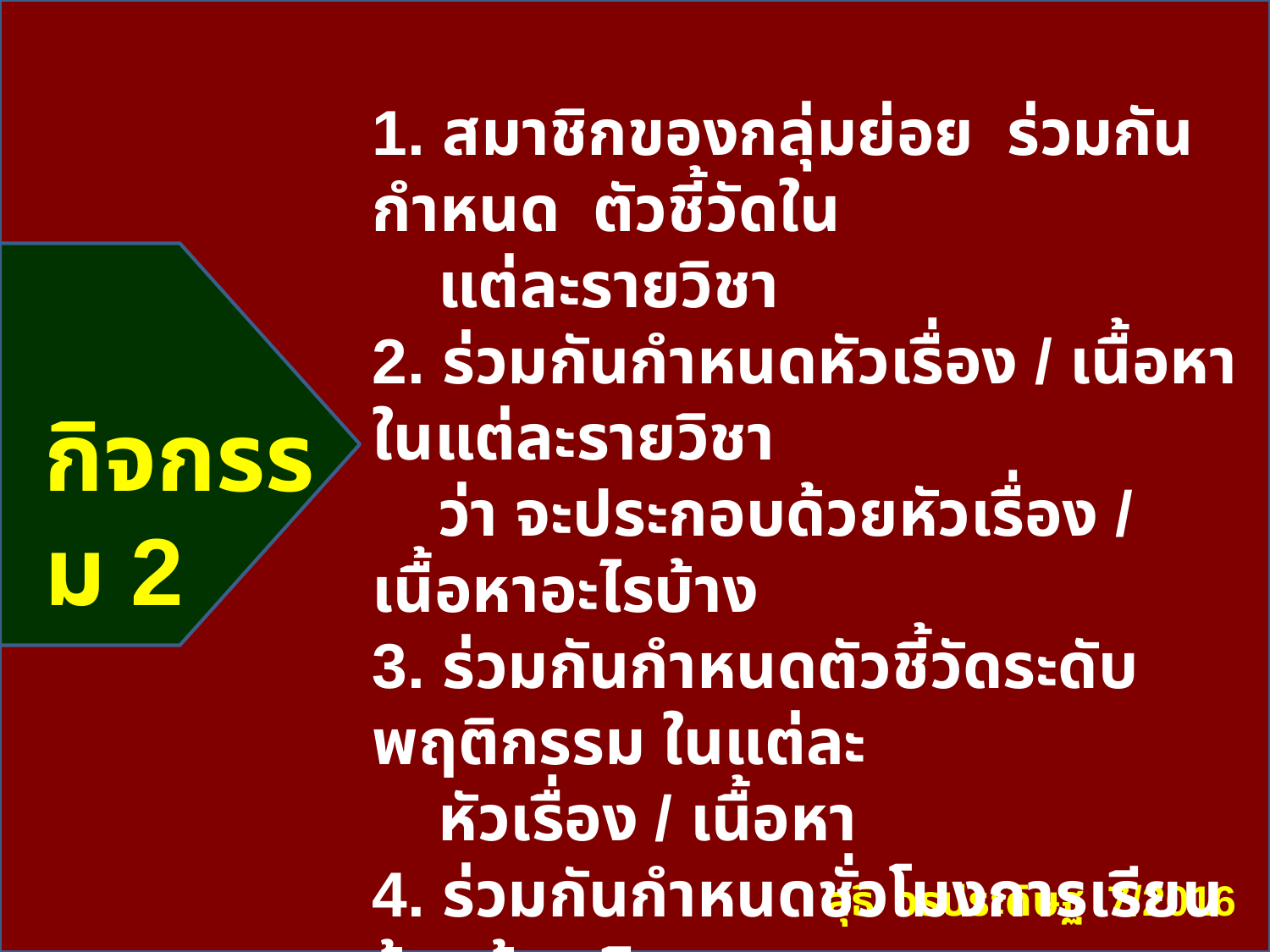

1. สมาชิกของกลุ่มย่อย  ร่วมกันกำหนด  ตัวชี้วัดใน
    แต่ละรายวิชา
2. ร่วมกันกำหนดหัวเรื่อง / เนื้อหาในแต่ละรายวิชา
    ว่า จะประกอบด้วยหัวเรื่อง / เนื้อหาอะไรบ้าง
3. ร่วมกันกำหนดตัวชี้วัดระดับพฤติกรรม ในแต่ละ
    หัวเรื่อง / เนื้อหา
4. ร่วมกันกำหนดชั่วโมงการเรียนรู้  พร้อมคิดรวม
    นำไประบุในช่องจำนวนชั่วโมง
5. ร่วมกันกำหนดการวัดและประเมินผลในแต่ละ
    หัวเรื่อง / เนื้อหา

กิจกรรม 2
สุธี  วรประดิษฐ  7/2016